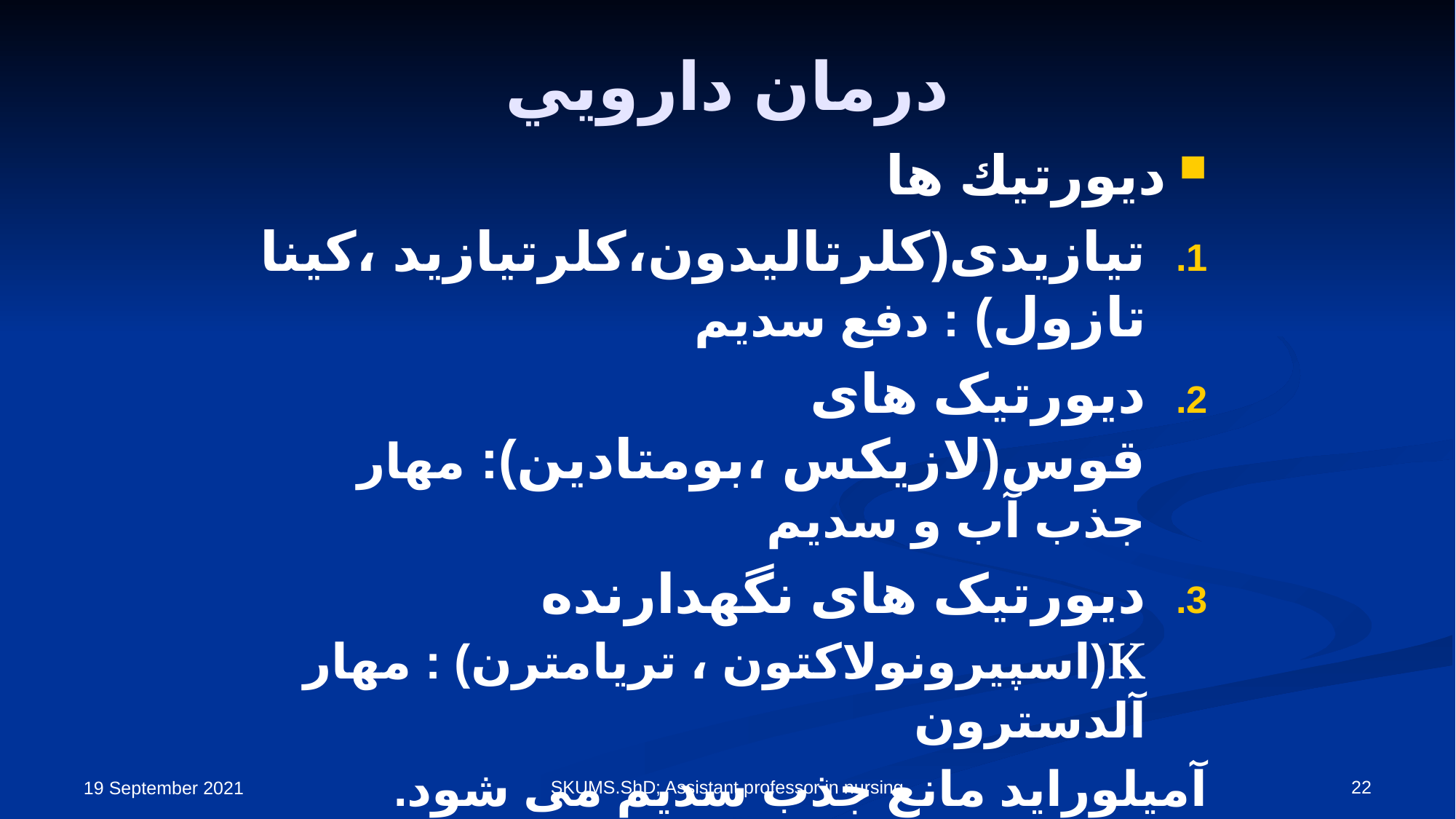

# درمان دارويي
ديورتيك ها
تیازیدی(کلرتالیدون،کلرتیازید ،کیناتازول) : دفع سدیم
دیورتیک های قوس(لازیکس ،بومتادین): مهار جذب آب و سدیم
دیورتیک های نگهدارنده K(اسپیرونولاکتون ، تریامترن) : مهار آلدسترون
آمیلوراید مانع جذب سدیم می شود.

SKUMS.ShD; Assistant professor in nursing
22
19 September 2021